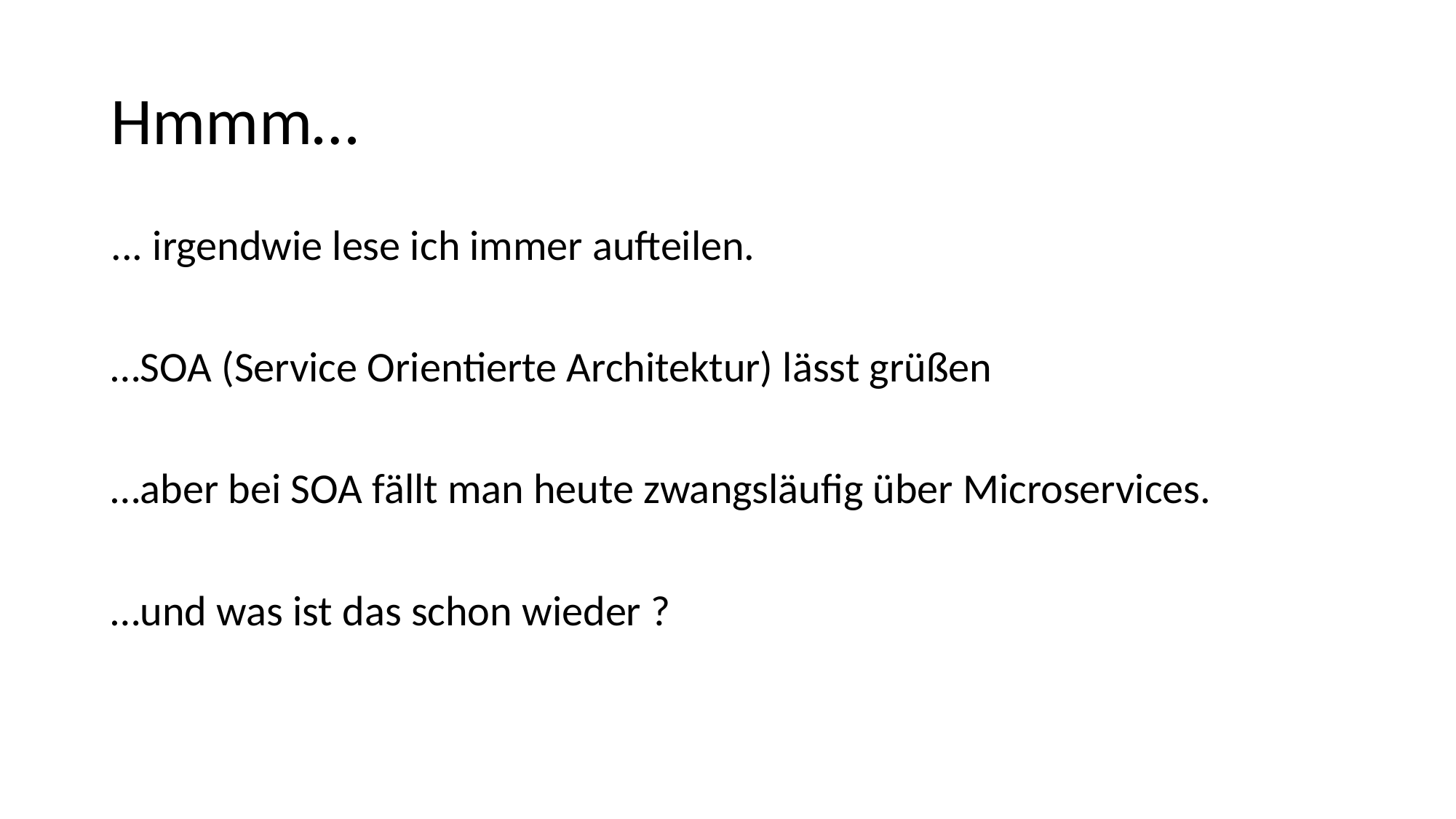

# Hmmm…
... irgendwie lese ich immer aufteilen.

…SOA (Service Orientierte Architektur) lässt grüßen

…aber bei SOA fällt man heute zwangsläufig über Microservices.

…und was ist das schon wieder ?